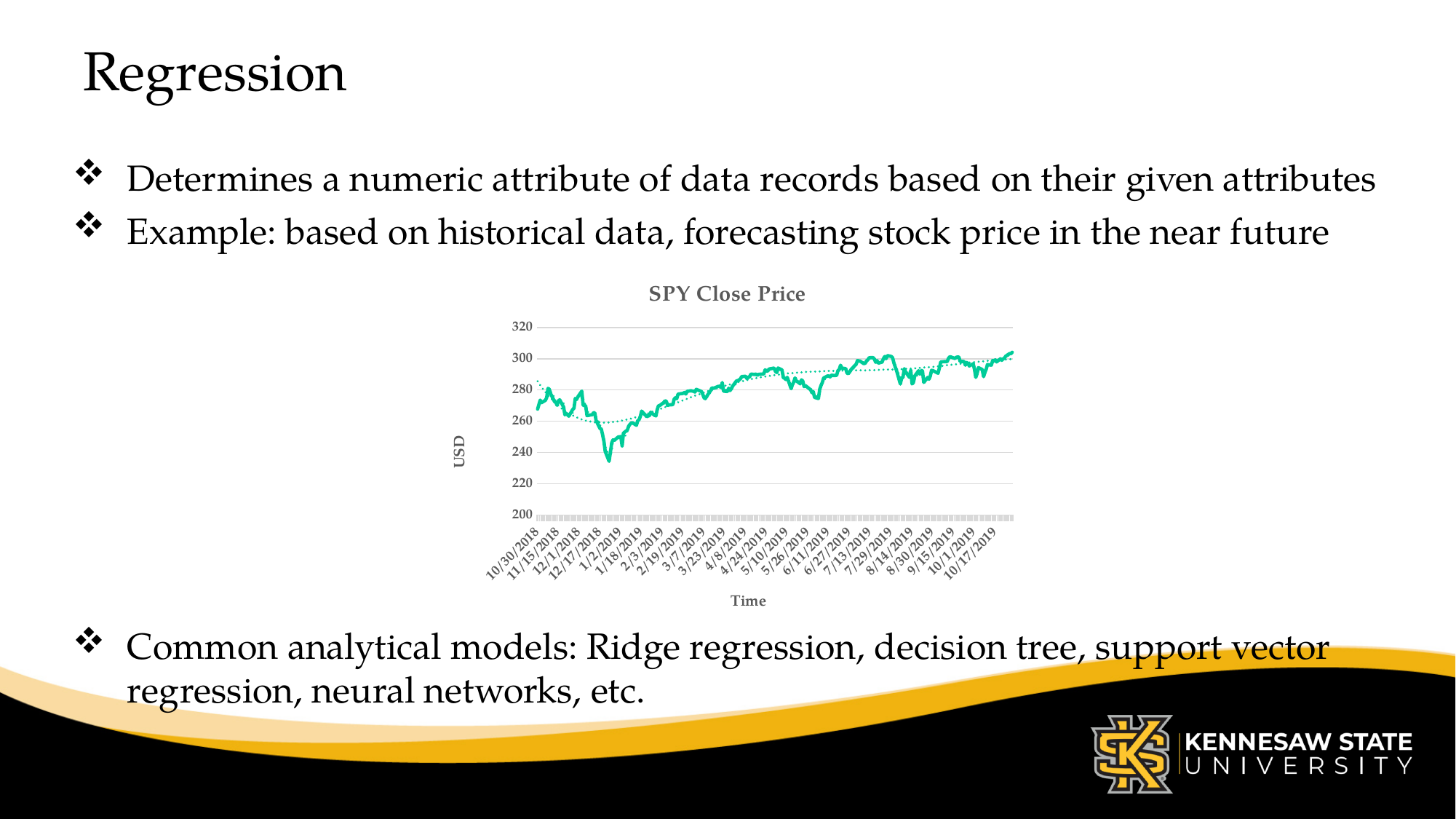

# Regression
Determines a numeric attribute of data records based on their given attributes
Example: based on historical data, forecasting stock price in the near future

Common analytical models: Ridge regression, decision tree, support vector regression, neural networks, etc.

### Chart: SPY Close Price

| Category | Close |
|---|---|
| 43403 | 267.769989 |
| 43404 | 270.630005 |
| 43405 | 273.51001 |
| 43406 | 271.890015 |
| 43409 | 273.390015 |
| 43410 | 275.119995 |
| 43411 | 281.01001 |
| 43412 | 280.5 |
| 43413 | 277.76001 |
| 43416 | 272.570007 |
| 43417 | 272.059998 |
| 43418 | 270.200012 |
| 43419 | 273.019989 |
| 43420 | 273.730011 |
| 43423 | 269.100006 |
| 43424 | 264.119995 |
| 43425 | 265.019989 |
| 43427 | 263.25 |
| 43430 | 267.5 |
| 43431 | 268.399994 |
| 43432 | 274.579987 |
| 43433 | 273.980011 |
| 43434 | 275.649994 |
| 43437 | 279.299988 |
| 43438 | 270.25 |
| 43440 | 269.839996 |
| 43441 | 263.570007 |
| 43444 | 264.070007 |
| 43445 | 264.130005 |
| 43446 | 265.459991 |
| 43447 | 265.369995 |
| 43448 | 260.470001 |
| 43451 | 255.360001 |
| 43452 | 255.080002 |
| 43453 | 251.259995 |
| 43454 | 247.169998 |
| 43455 | 240.699997 |
| 43458 | 234.339996 |
| 43460 | 246.179993 |
| 43461 | 248.070007 |
| 43462 | 247.75 |
| 43465 | 249.919998 |
| 43467 | 250.179993 |
| 43468 | 244.210007 |
| 43469 | 252.389999 |
| 43472 | 254.380005 |
| 43473 | 256.769989 |
| 43474 | 257.970001 |
| 43475 | 258.880005 |
| 43476 | 258.980011 |
| 43479 | 257.399994 |
| 43480 | 260.350006 |
| 43481 | 260.980011 |
| 43482 | 262.959991 |
| 43483 | 266.459991 |
| 43487 | 262.859985 |
| 43488 | 263.410004 |
| 43489 | 263.549988 |
| 43490 | 265.779999 |
| 43493 | 263.76001 |
| 43494 | 263.410004 |
| 43495 | 267.579987 |
| 43496 | 269.929993 |
| 43497 | 270.059998 |
| 43500 | 271.959991 |
| 43501 | 273.100006 |
| 43502 | 272.73999 |
| 43503 | 270.140015 |
| 43504 | 270.470001 |
| 43507 | 270.619995 |
| 43508 | 274.100006 |
| 43509 | 274.98999 |
| 43510 | 274.380005 |
| 43511 | 277.369995 |
| 43515 | 277.850006 |
| 43516 | 278.410004 |
| 43517 | 277.420013 |
| 43518 | 279.140015 |
| 43521 | 279.519989 |
| 43522 | 279.320007 |
| 43523 | 279.200012 |
| 43524 | 278.679993 |
| 43525 | 280.420013 |
| 43528 | 279.399994 |
| 43529 | 279.019989 |
| 43530 | 277.329987 |
| 43531 | 275.01001 |
| 43532 | 274.459991 |
| 43535 | 278.440002 |
| 43536 | 279.48999 |
| 43537 | 281.339996 |
| 43538 | 281.160004 |
| 43539 | 281.309998 |
| 43542 | 282.329987 |
| 43543 | 282.399994 |
| 43544 | 281.549988 |
| 43545 | 284.730011 |
| 43546 | 279.25 |
| 43549 | 279.040009 |
| 43550 | 281.119995 |
| 43551 | 279.649994 |
| 43552 | 280.709991 |
| 43553 | 282.480011 |
| 43556 | 285.829987 |
| 43557 | 285.970001 |
| 43558 | 286.420013 |
| 43559 | 287.179993 |
| 43560 | 288.570007 |
| 43563 | 288.790009 |
| 43564 | 287.309998 |
| 43565 | 288.290009 |
| 43566 | 288.209991 |
| 43567 | 290.160004 |
| 43570 | 289.970001 |
| 43571 | 290.160004 |
| 43572 | 289.450012 |
| 43573 | 290.019989 |
| 43577 | 290.269989 |
| 43578 | 292.880005 |
| 43579 | 292.230011 |
| 43580 | 292.049988 |
| 43581 | 293.410004 |
| 43584 | 293.869995 |
| 43585 | 294.019989 |
| 43586 | 291.809998 |
| 43587 | 291.179993 |
| 43588 | 294.029999 |
| 43591 | 292.820007 |
| 43592 | 287.929993 |
| 43593 | 287.529999 |
| 43594 | 286.660004 |
| 43595 | 288.100006 |
| 43598 | 280.859985 |
| 43599 | 283.399994 |
| 43600 | 285.059998 |
| 43601 | 287.700012 |
| 43602 | 285.839996 |
| 43605 | 283.950012 |
| 43606 | 286.51001 |
| 43607 | 285.630005 |
| 43608 | 282.140015 |
| 43609 | 282.779999 |
| 43613 | 280.149994 |
| 43614 | 278.269989 |
| 43615 | 279.029999 |
| 43616 | 275.269989 |
| 43619 | 274.570007 |
| 43620 | 280.529999 |
| 43621 | 282.959991 |
| 43622 | 284.799988 |
| 43623 | 287.649994 |
| 43626 | 288.970001 |
| 43627 | 288.899994 |
| 43628 | 288.390015 |
| 43629 | 289.579987 |
| 43630 | 289.26001 |
| 43633 | 289.369995 |
| 43634 | 292.399994 |
| 43635 | 293.059998 |
| 43636 | 295.859985 |
| 43637 | 294.0 |
| 43640 | 293.640015 |
| 43641 | 290.76001 |
| 43642 | 290.470001 |
| 43643 | 291.5 |
| 43644 | 293.0 |
| 43647 | 295.660004 |
| 43648 | 296.429993 |
| 43649 | 298.799988 |
| 43651 | 298.459991 |
| 43654 | 296.820007 |
| 43655 | 297.190002 |
| 43656 | 298.609985 |
| 43657 | 299.309998 |
| 43658 | 300.649994 |
| 43661 | 300.75 |
| 43662 | 299.779999 |
| 43663 | 297.73999 |
| 43664 | 298.829987 |
| 43665 | 297.170013 |
| 43668 | 297.899994 |
| 43669 | 300.029999 |
| 43670 | 301.440002 |
| 43671 | 300.0 |
| 43672 | 302.01001 |
| 43675 | 301.459991 |
| 43676 | 300.720001 |
| 43677 | 297.429993 |
| 43678 | 294.839996 |
| 43679 | 292.619995 |
| 43682 | 283.820007 |
| 43683 | 287.799988 |
| 43684 | 287.970001 |
| 43685 | 293.619995 |
| 43686 | 291.619995 |
| 43689 | 288.070007 |
| 43690 | 292.549988 |
| 43691 | 283.899994 |
| 43692 | 284.649994 |
| 43693 | 288.850006 |
| 43696 | 292.329987 |
| 43697 | 290.089996 |
| 43698 | 292.450012 |
| 43699 | 292.359985 |
| 43700 | 284.850006 |
| 43703 | 288.0 |
| 43704 | 286.869995 |
| 43705 | 288.890015 |
| 43706 | 292.579987 |
| 43707 | 292.450012 |
| 43711 | 290.73999 |
| 43712 | 294.040009 |
| 43713 | 297.820007 |
| 43714 | 298.049988 |
| 43717 | 298.200012 |
| 43718 | 298.130005 |
| 43719 | 300.25 |
| 43720 | 301.290009 |
| 43721 | 301.089996 |
| 43724 | 300.160004 |
| 43725 | 300.920013 |
| 43726 | 301.100006 |
| 43727 | 301.079987 |
| 43728 | 298.279999 |
| 43731 | 298.209991 |
| 43732 | 295.869995 |
| 43733 | 297.619995 |
| 43734 | 297.0 |
| 43735 | 295.399994 |
| 43738 | 296.769989 |
| 43739 | 293.23999 |
| 43740 | 288.059998 |
| 43741 | 290.420013 |
| 43742 | 294.350006 |
| 43745 | 293.079987 |
| 43746 | 288.529999 |
| 43747 | 291.269989 |
| 43748 | 293.23999 |
| 43749 | 296.279999 |
| 43752 | 295.950012 |
| 43753 | 298.880005 |
| 43754 | 298.399994 |
| 43755 | 299.279999 |
| 43756 | 297.970001 |
| 43759 | 299.98999 |
| 43760 | 299.01001 |
| 43761 | 299.880005 |
| 43762 | 300.369995 |
| 43763 | 301.600006 |
| 43766 | 303.299988 |
| 43767 | 303.209991 |
| 43768 | 304.140015 |